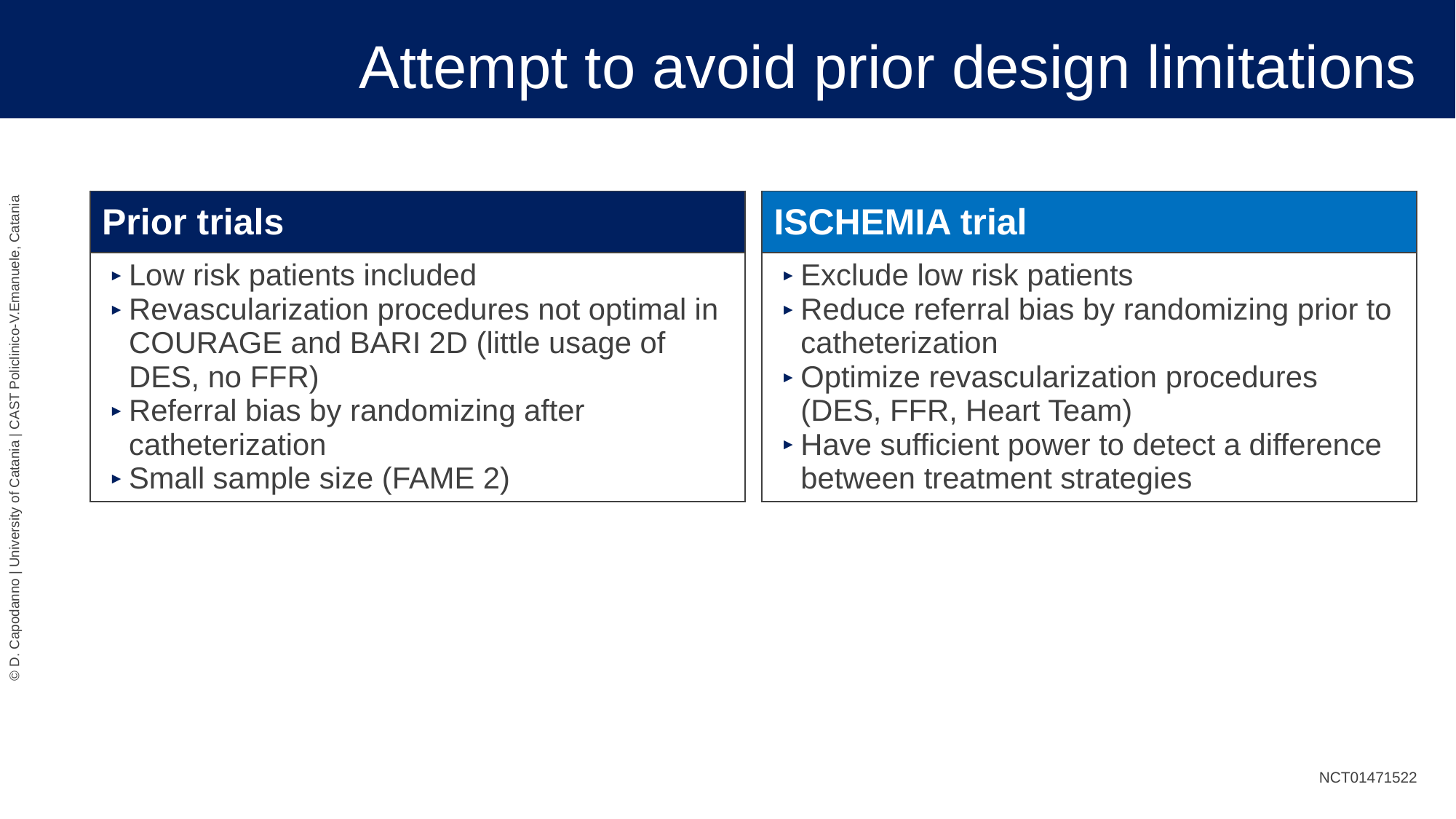

# Attempt to avoid prior design limitations
| Prior trials |
| --- |
| Low risk patients included Revascularization procedures not optimal in COURAGE and BARI 2D (little usage of DES, no FFR) Referral bias by randomizing after catheterization Small sample size (FAME 2) |
| ISCHEMIA trial |
| --- |
| Exclude low risk patients Reduce referral bias by randomizing prior to catheterization Optimize revascularization procedures (DES, FFR, Heart Team) Have sufficient power to detect a difference between treatment strategies |
NCT01471522